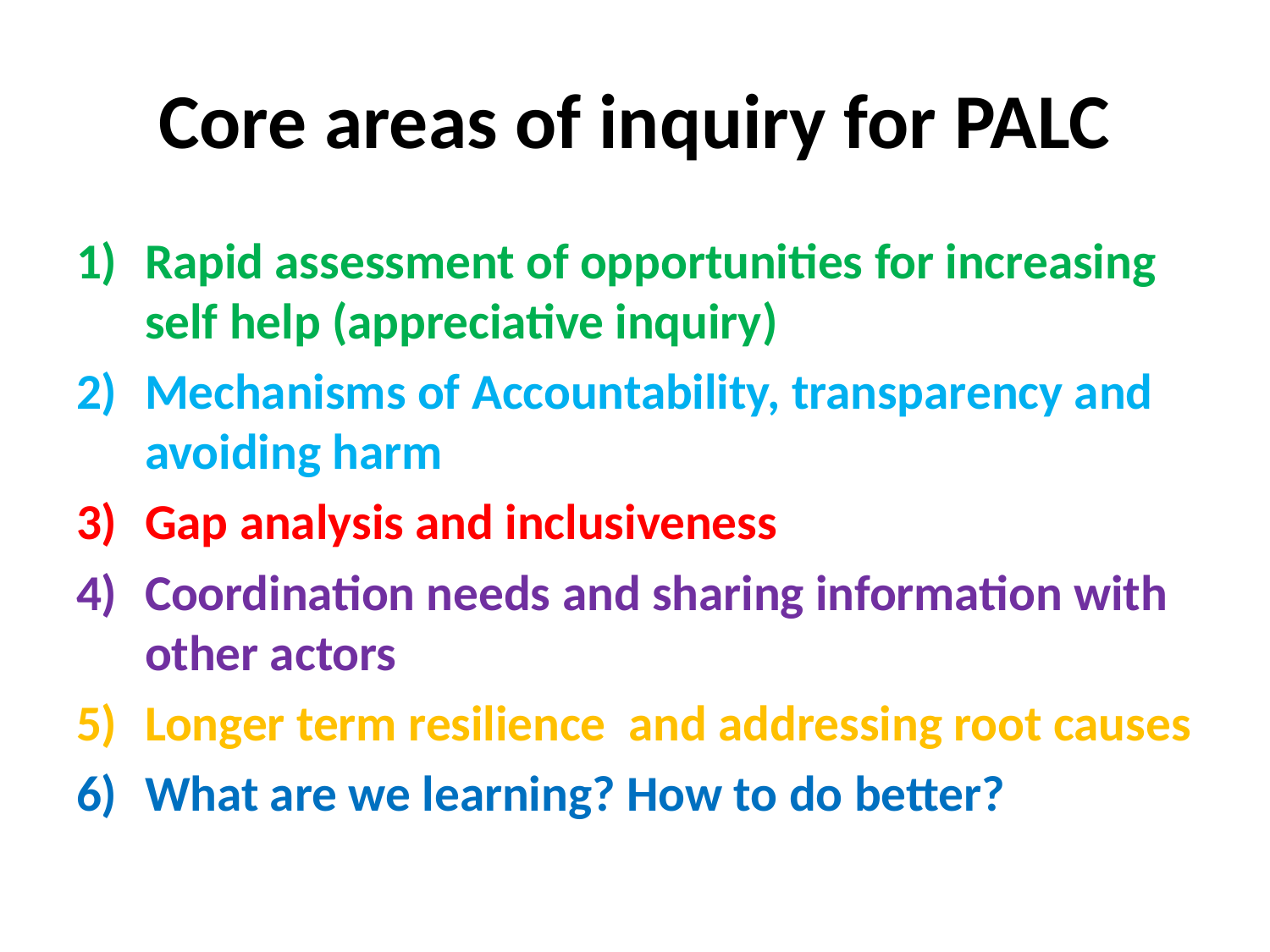

# Core areas of inquiry for PALC
Rapid assessment of opportunities for increasing self help (appreciative inquiry)
Mechanisms of Accountability, transparency and avoiding harm
Gap analysis and inclusiveness
Coordination needs and sharing information with other actors
Longer term resilience  and addressing root causes
What are we learning? How to do better?